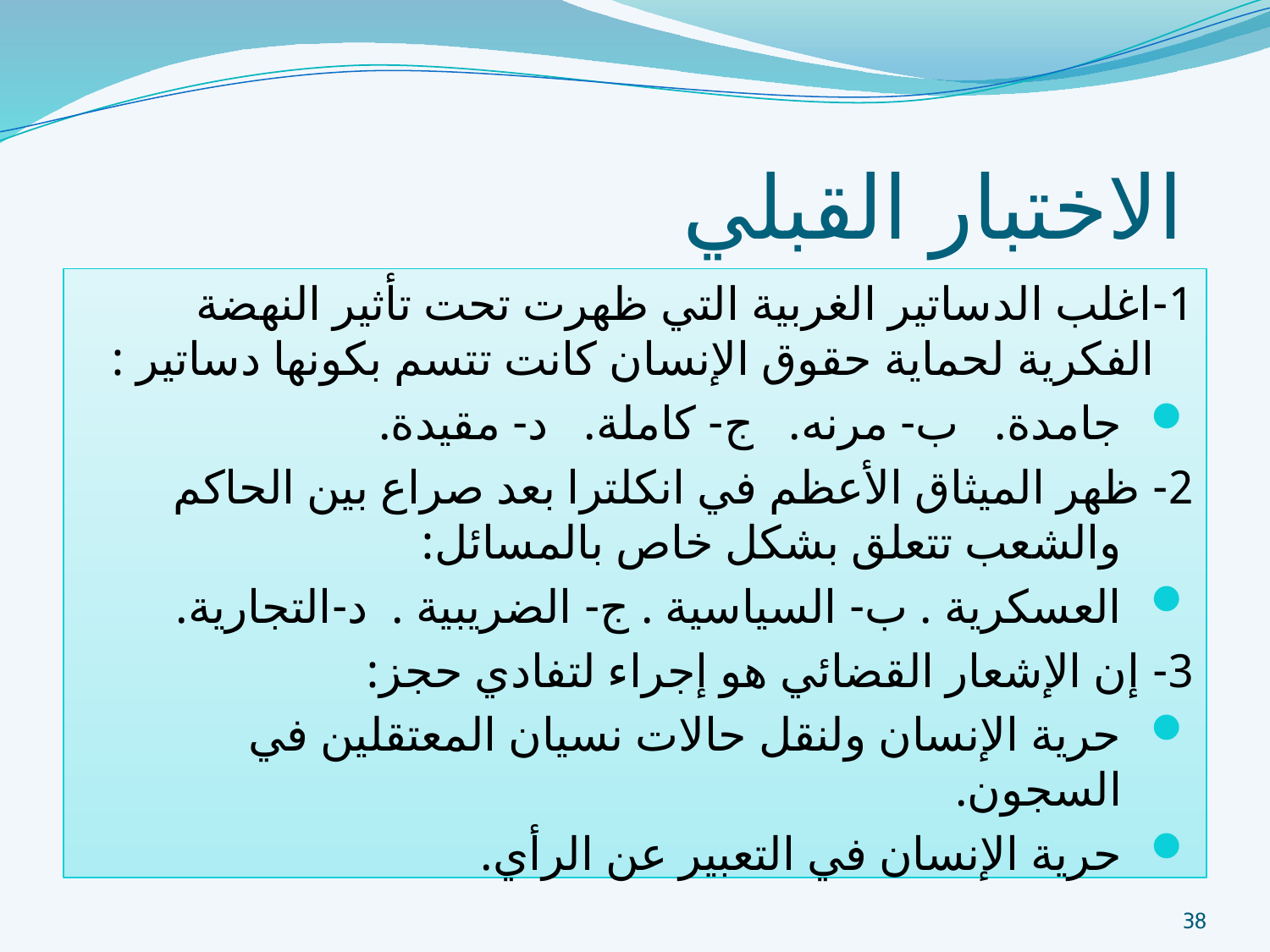

# الاختبار القبلي
1-اغلب الدساتير الغربية التي ظهرت تحت تأثير النهضة الفكرية لحماية حقوق الإنسان كانت تتسم بكونها دساتير :
جامدة.   ب- مرنه.   ج- كاملة.   د- مقيدة.
2- ظهر الميثاق الأعظم في انكلترا بعد صراع بين الحاكم والشعب تتعلق بشكل خاص بالمسائل:
العسكرية . ب- السياسية . ج- الضريبية .  د-التجارية.
3- إن الإشعار القضائي هو إجراء لتفادي حجز:
حرية الإنسان ولنقل حالات نسيان المعتقلين في السجون.
حرية الإنسان في التعبير عن الرأي.

38